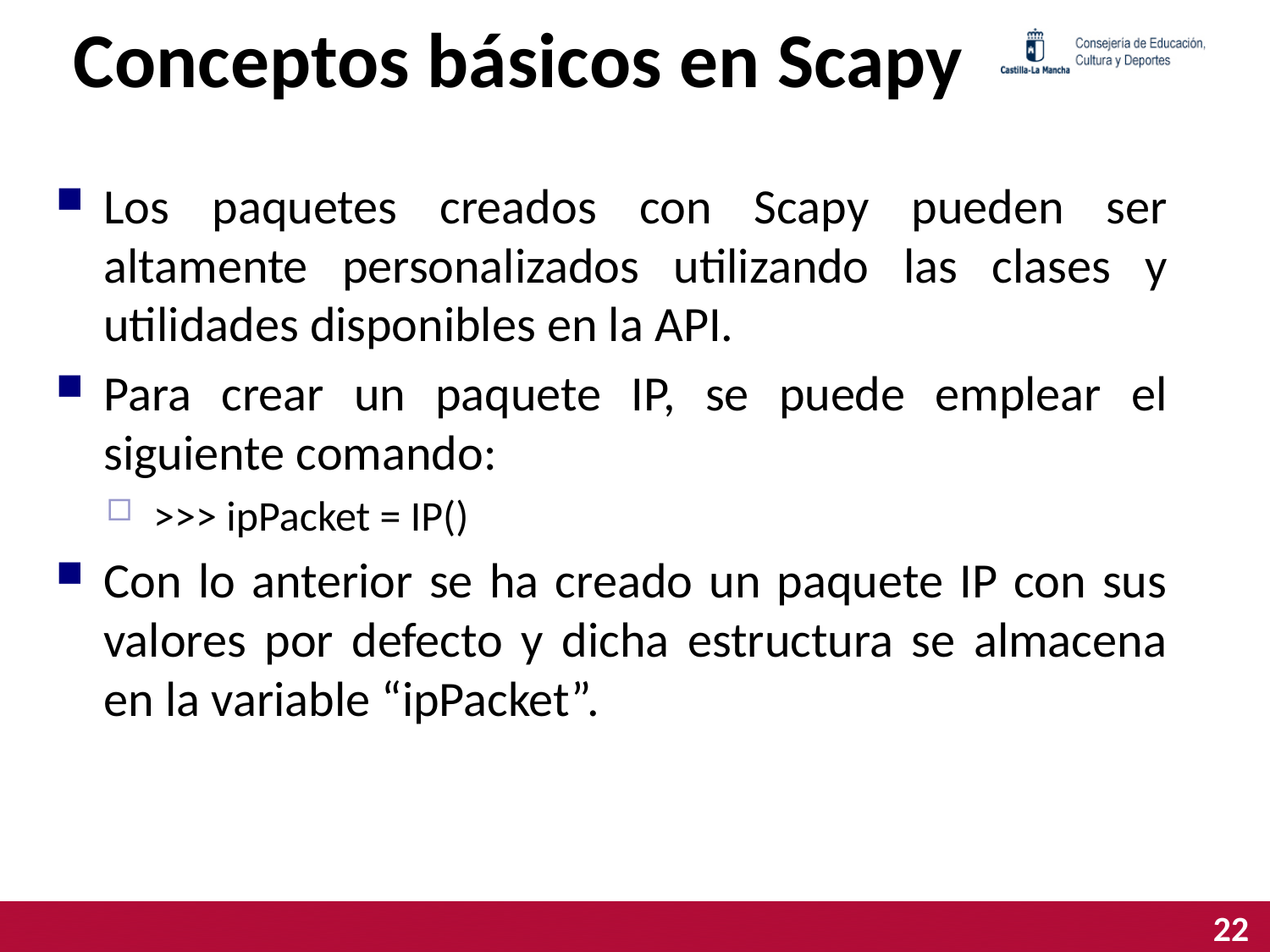

# Conceptos básicos en Scapy
Los paquetes creados con Scapy pueden ser altamente personalizados utilizando las clases y utilidades disponibles en la API.
Para crear un paquete IP, se puede emplear el siguiente comando:
 >>> ipPacket = IP()
Con lo anterior se ha creado un paquete IP con sus valores por defecto y dicha estructura se almacena en la variable “ipPacket”.